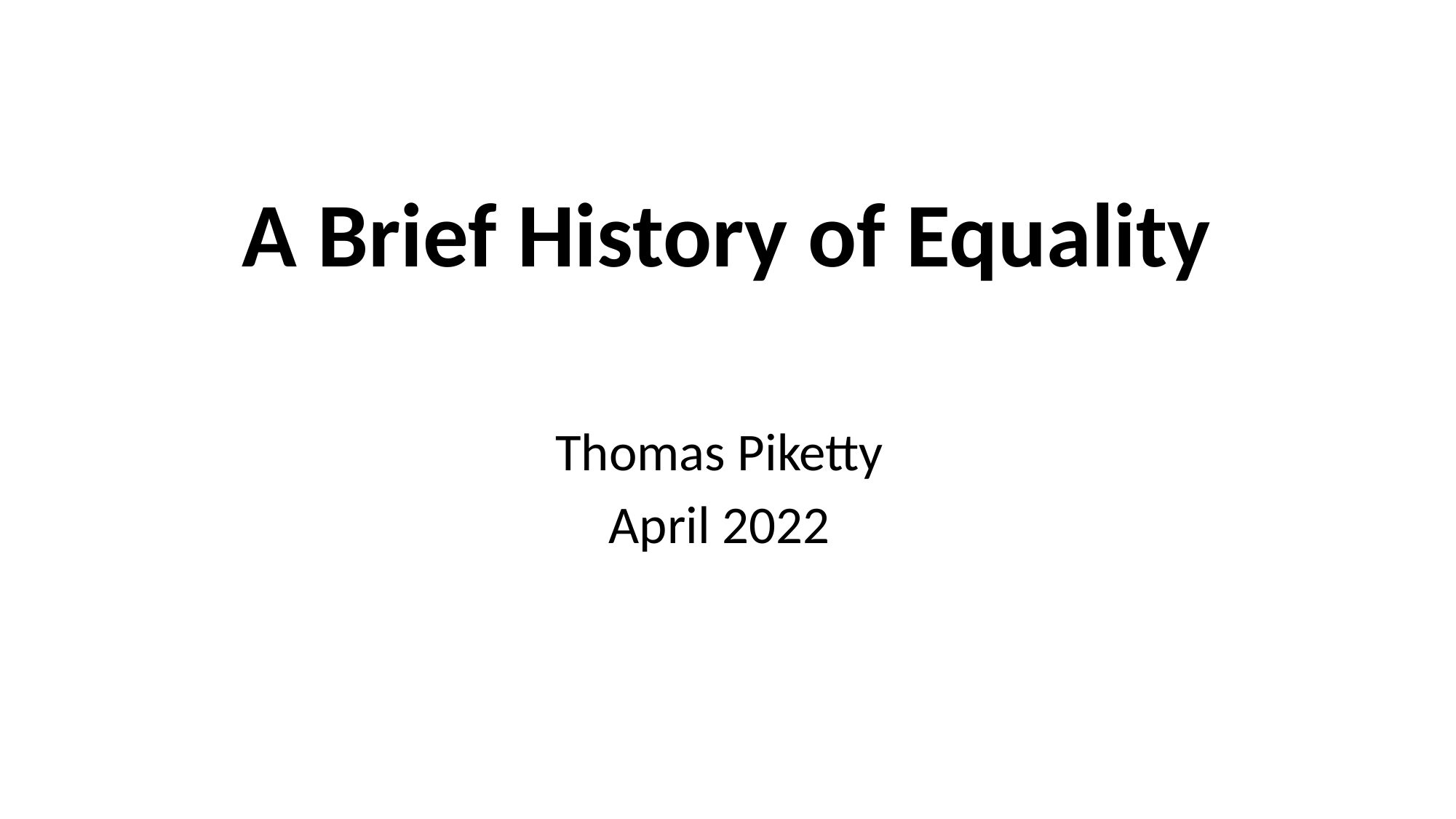

# A Brief History of Equality
Thomas Piketty
April 2022